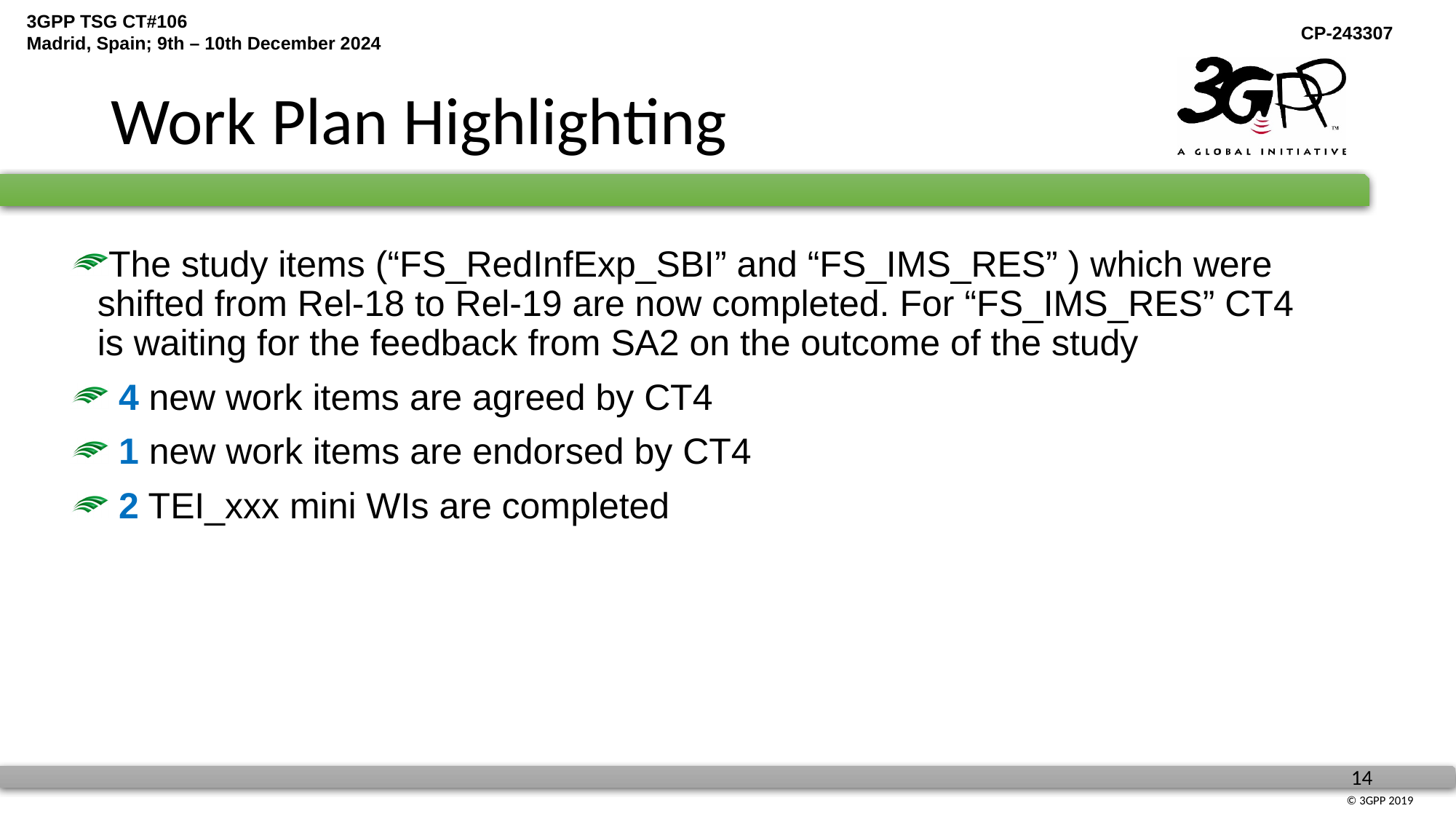

# Work Plan Highlighting
The study items (“FS_RedInfExp_SBI” and “FS_IMS_RES” ) which were shifted from Rel-18 to Rel-19 are now completed. For “FS_IMS_RES” CT4 is waiting for the feedback from SA2 on the outcome of the study
 4 new work items are agreed by CT4
 1 new work items are endorsed by CT4
 2 TEI_xxx mini WIs are completed